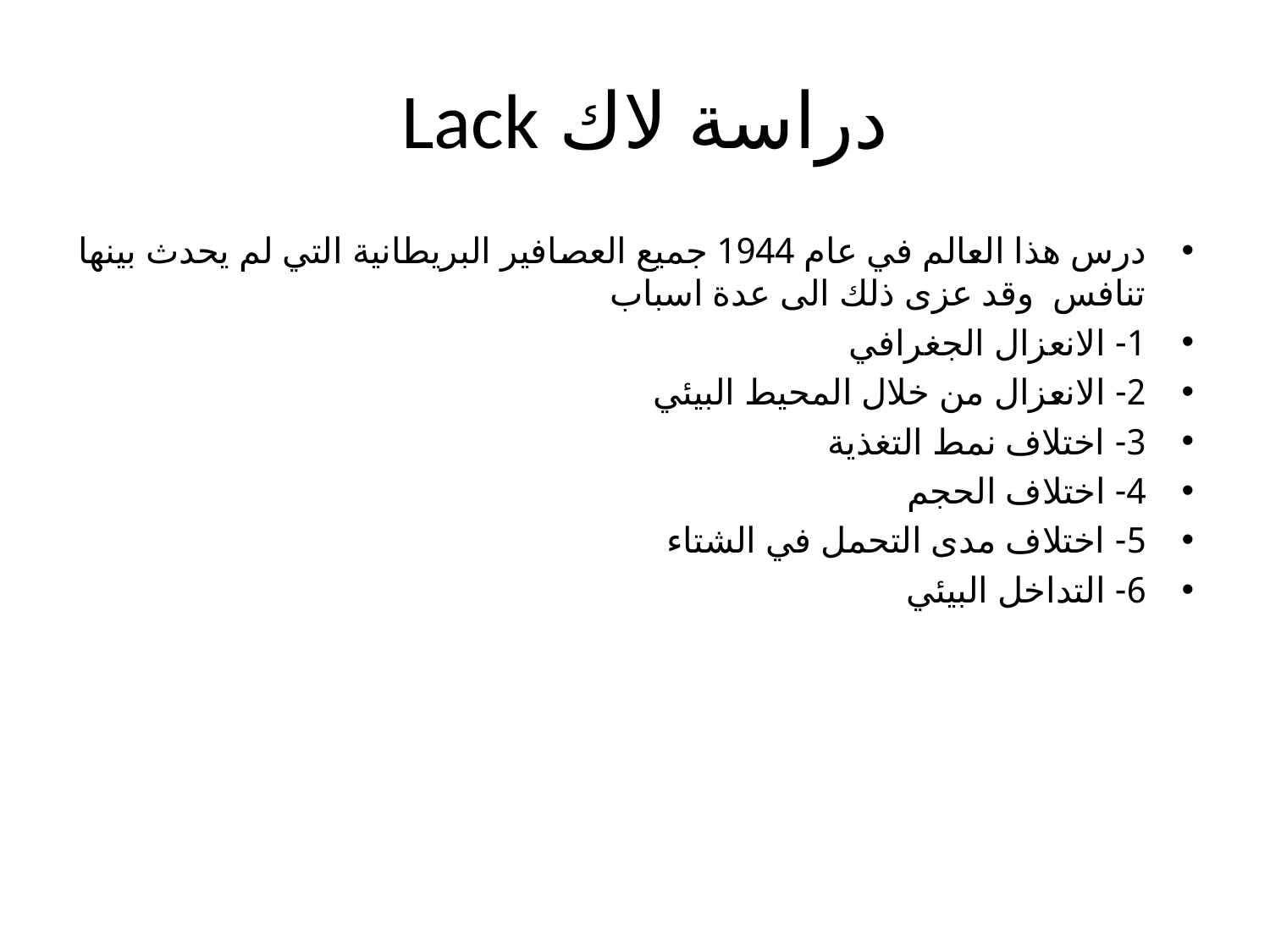

# دراسة لاك Lack
درس هذا العالم في عام 1944 جميع العصافير البريطانية التي لم يحدث بينها تنافس  وقد عزى ذلك الى عدة اسباب
1- الانعزال الجغرافي
2- الانعزال من خلال المحيط البيئي
3- اختلاف نمط التغذية
4- اختلاف الحجم
5- اختلاف مدى التحمل في الشتاء
6- التداخل البيئي